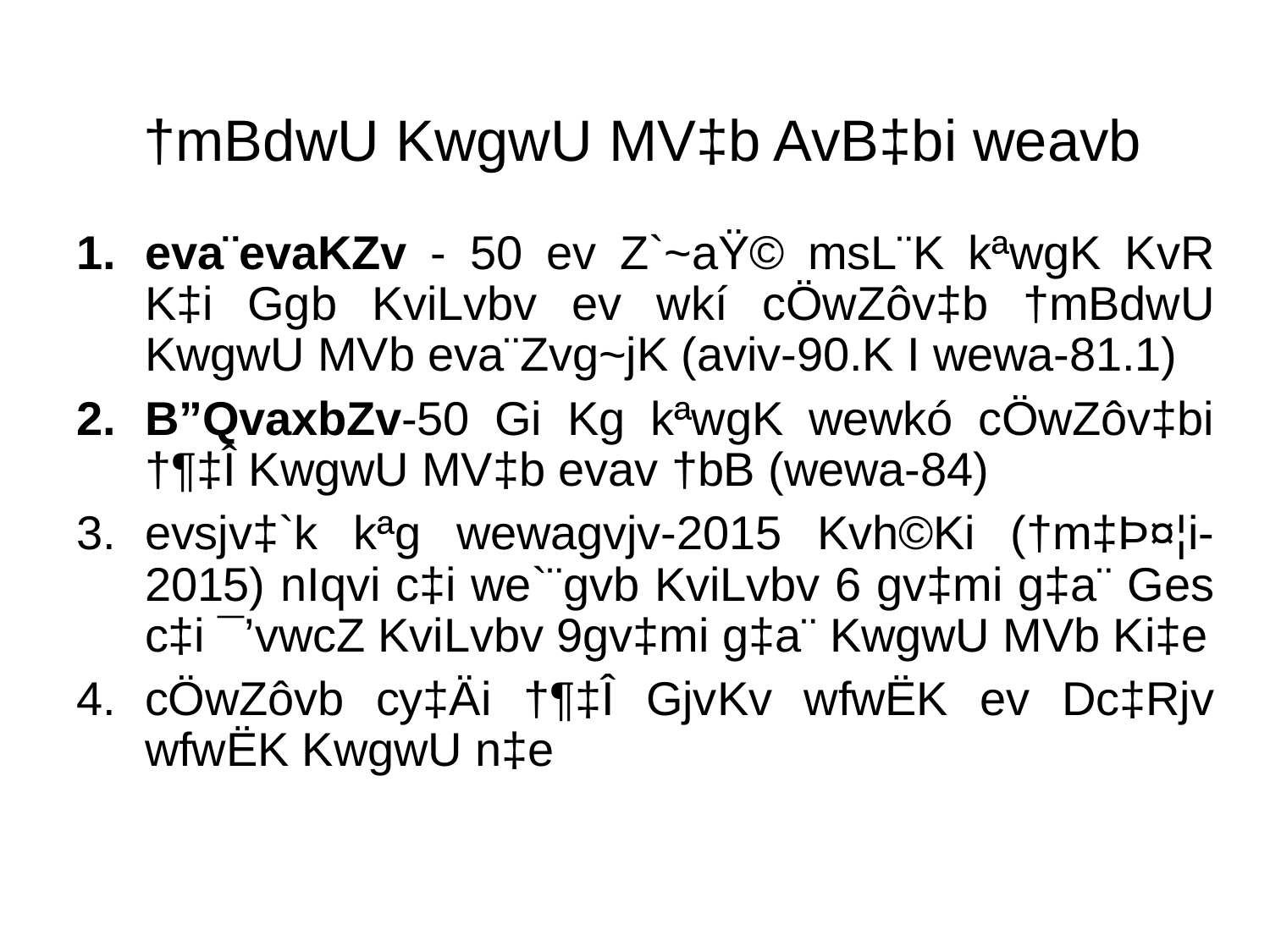

# †mBdwU KwgwU MV‡b AvB‡bi weavb
eva¨evaKZv - 50 ev Z`~aŸ© msL¨K kªwgK KvR K‡i Ggb KviLvbv ev wkí cÖwZôv‡b †mBdwU KwgwU MVb eva¨Zvg~jK (aviv-90.K I wewa-81.1)
B”QvaxbZv-50 Gi Kg kªwgK wewkó cÖwZôv‡bi †¶‡Î KwgwU MV‡b evav †bB (wewa-84)
evsjv‡`k kªg wewagvjv-2015 Kvh©Ki (†m‡Þ¤¦i-2015) nIqvi c‡i we`¨gvb KviLvbv 6 gv‡mi g‡a¨ Ges c‡i ¯’vwcZ KviLvbv 9gv‡mi g‡a¨ KwgwU MVb Ki‡e
cÖwZôvb cy‡Äi †¶‡Î GjvKv wfwËK ev Dc‡Rjv wfwËK KwgwU n‡e